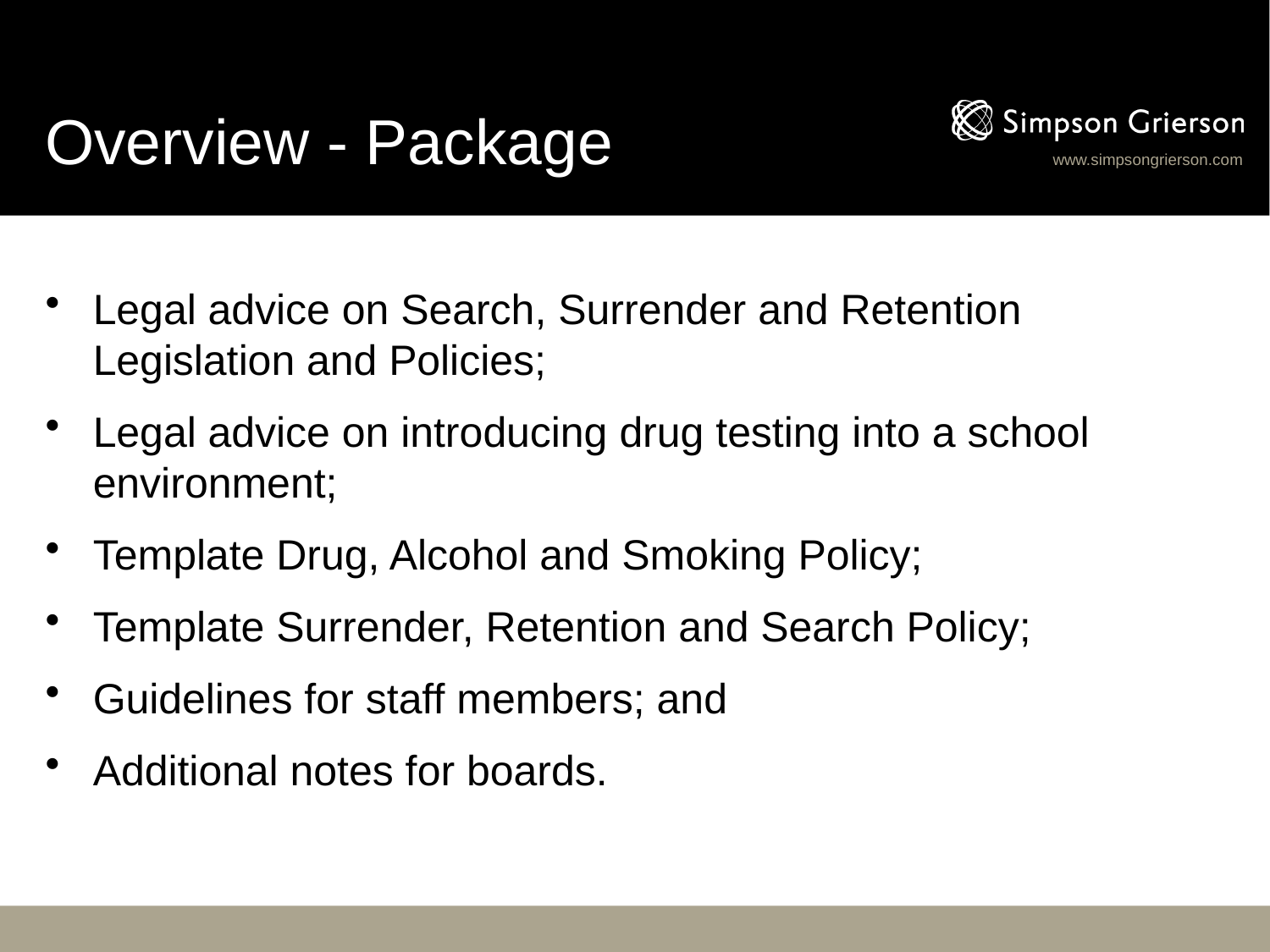

# Overview - Package
Legal advice on Search, Surrender and Retention Legislation and Policies;
Legal advice on introducing drug testing into a school environment;
Template Drug, Alcohol and Smoking Policy;
Template Surrender, Retention and Search Policy;
Guidelines for staff members; and
Additional notes for boards.